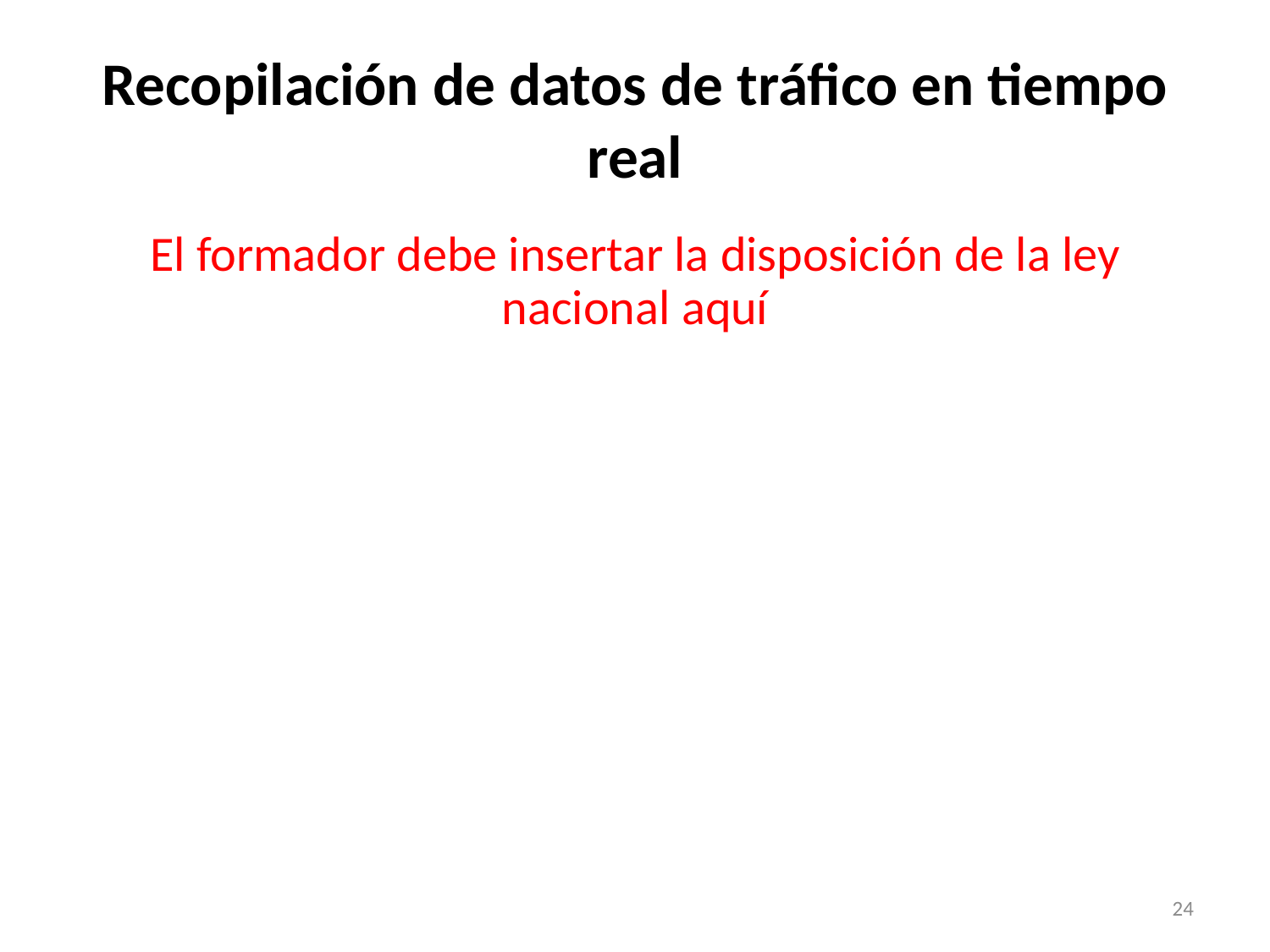

# Recopilación de datos de tráfico en tiempo real
El formador debe insertar la disposición de la ley nacional aquí
24